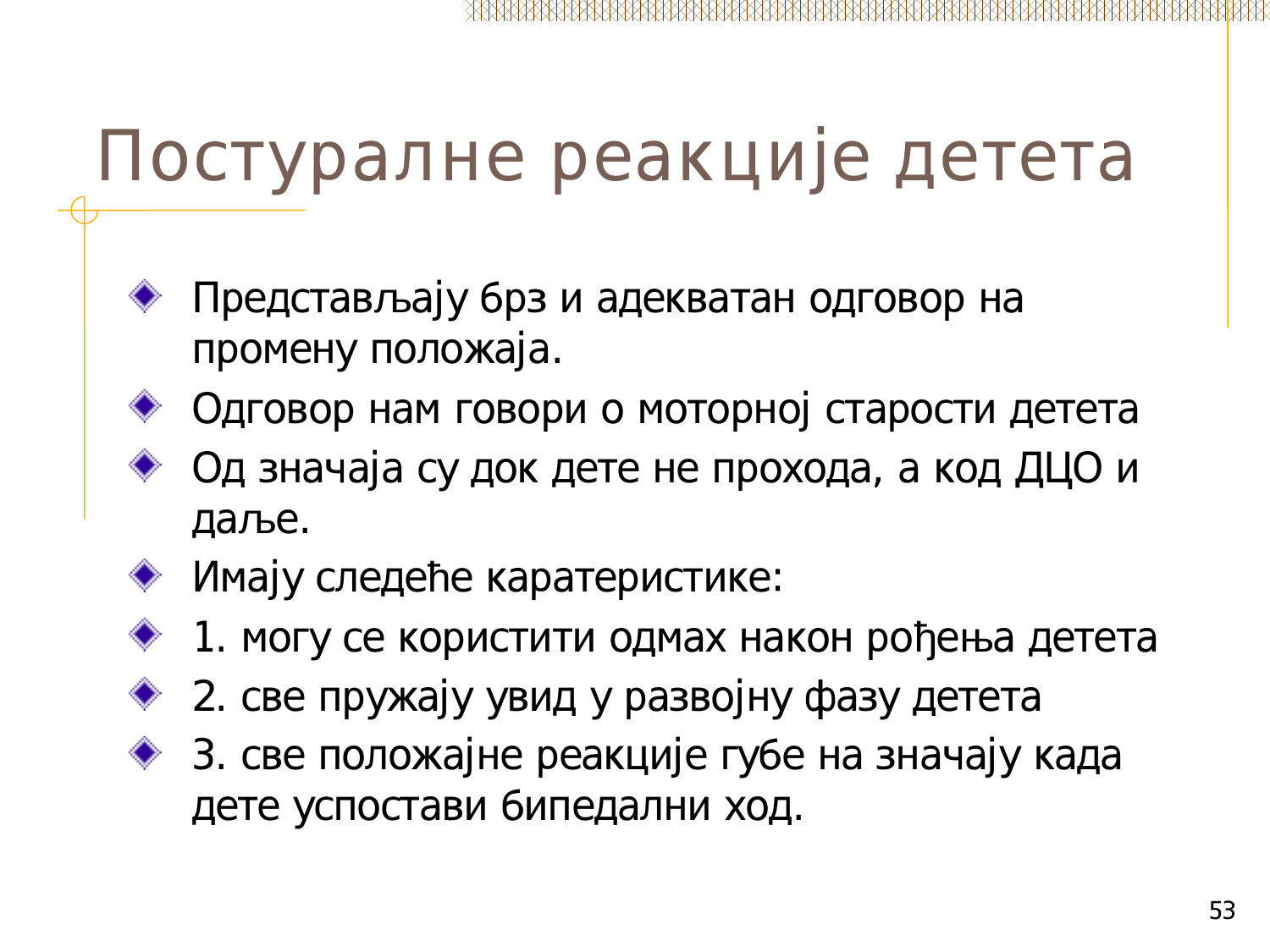

# Постуралне реакције детета
Представљају брз и адекватан одговор на промену положаја.
Одговор нам говори о моторној старости детета
Од значаја су док дете не прохода, а код ДЦО и даље.
Имају следеће каратеристике:
1. могу се користити одмах након рођења детета
2. све пружају увид у развојну фазу детета
3. све положајне реакције губе на значају када дете успостави бипедални ход.
53